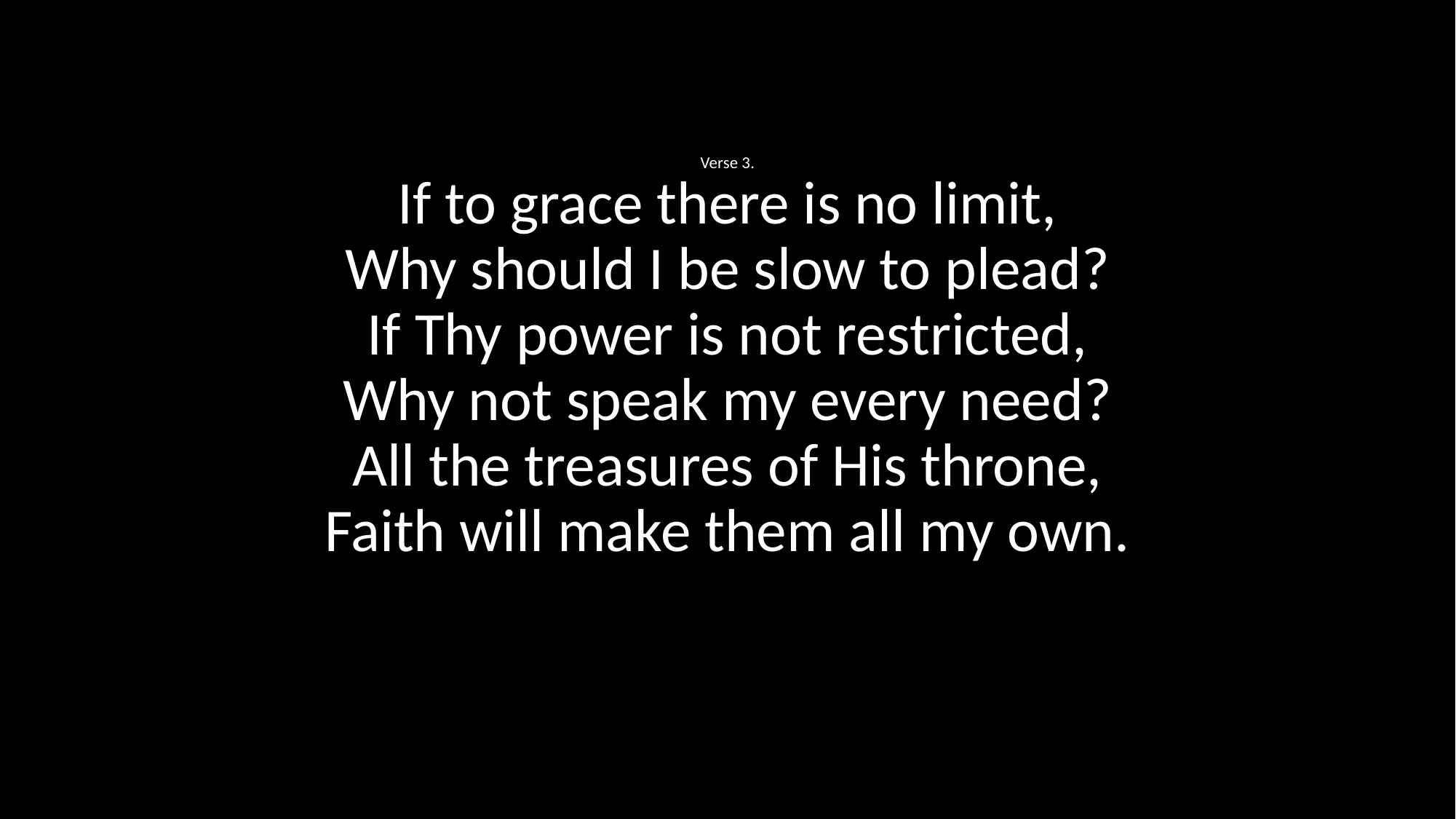

Verse 3.
If to grace there is no limit,
Why should I be slow to plead?
If Thy power is not restricted,
Why not speak my every need?
All the treasures of His throne,
Faith will make them all my own.